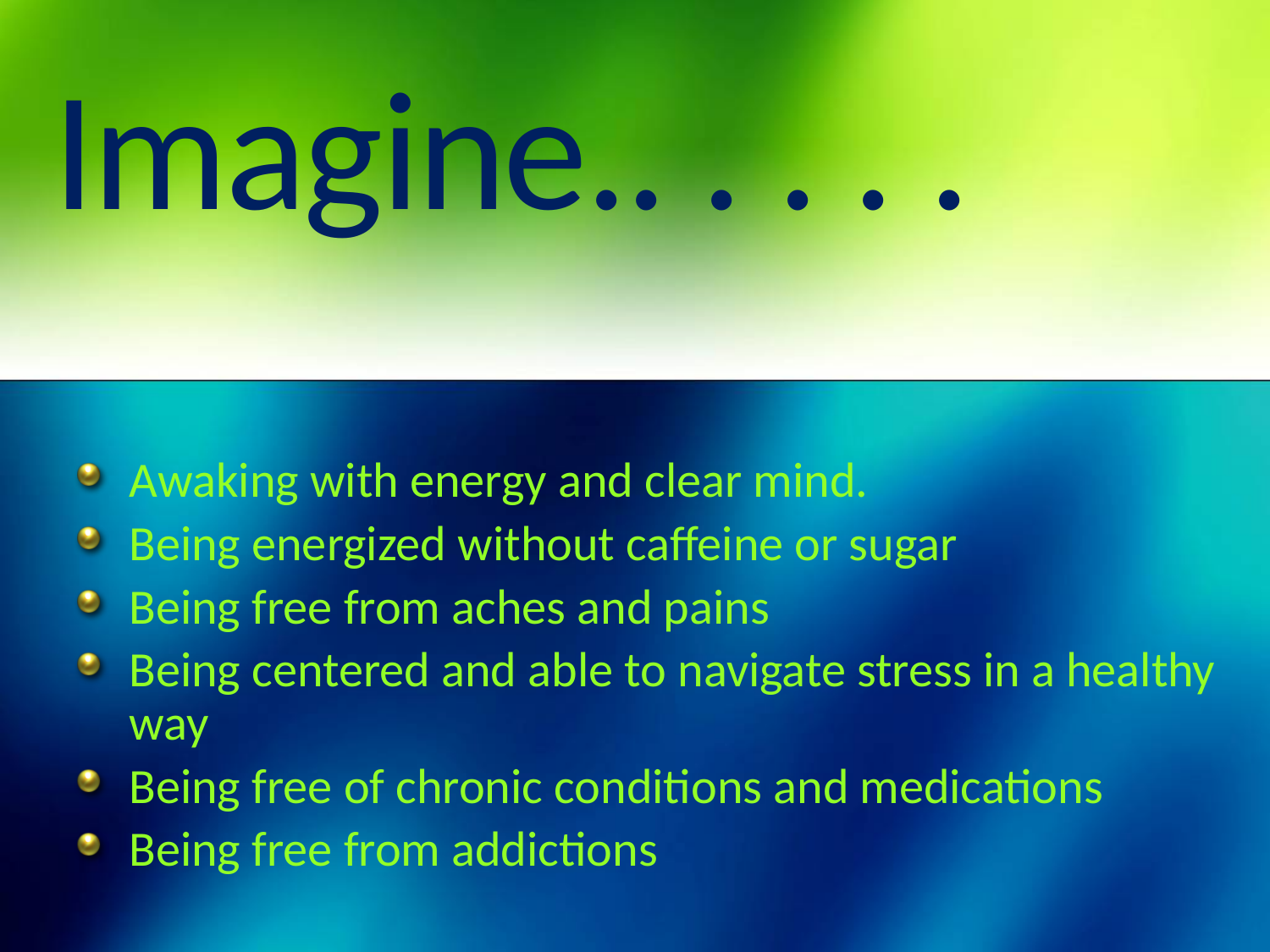

# Imagine.. . . . .
Awaking with energy and clear mind.
Being energized without caffeine or sugar
Being free from aches and pains
Being centered and able to navigate stress in a healthy way
Being free of chronic conditions and medications
Being free from addictions

The ability to keep employees healthy and happy is now paramount to the success of  every organization.
The cost of unhealthy employees is so great that an effective wellness program is no longer a voluntary benefit, it is an essential business strategy.